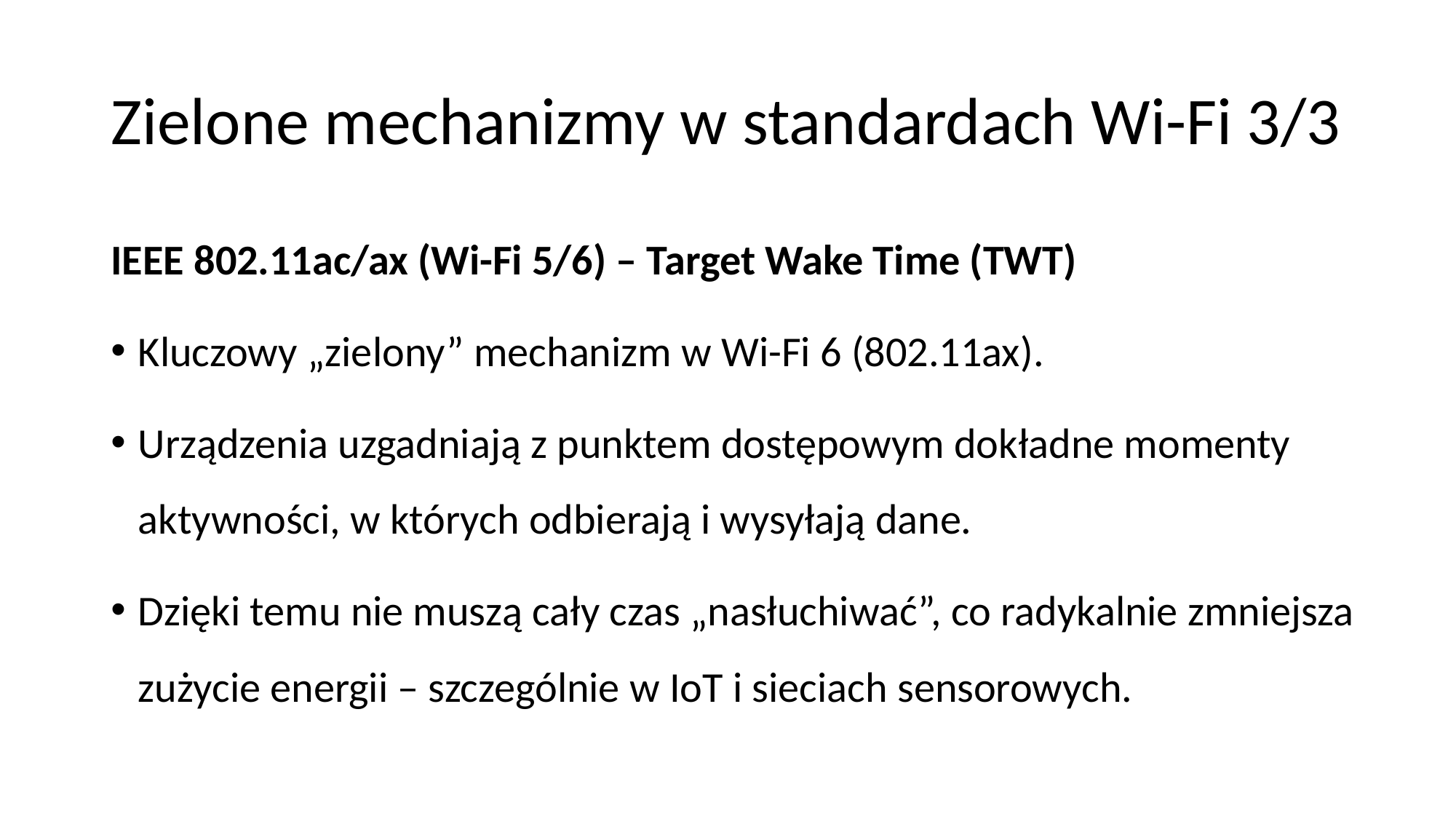

# Zielone mechanizmy w standardach Wi-Fi 3/3
IEEE 802.11ac/ax (Wi-Fi 5/6) – Target Wake Time (TWT)
Kluczowy „zielony” mechanizm w Wi-Fi 6 (802.11ax).
Urządzenia uzgadniają z punktem dostępowym dokładne momenty aktywności, w których odbierają i wysyłają dane.
Dzięki temu nie muszą cały czas „nasłuchiwać”, co radykalnie zmniejsza zużycie energii – szczególnie w IoT i sieciach sensorowych.